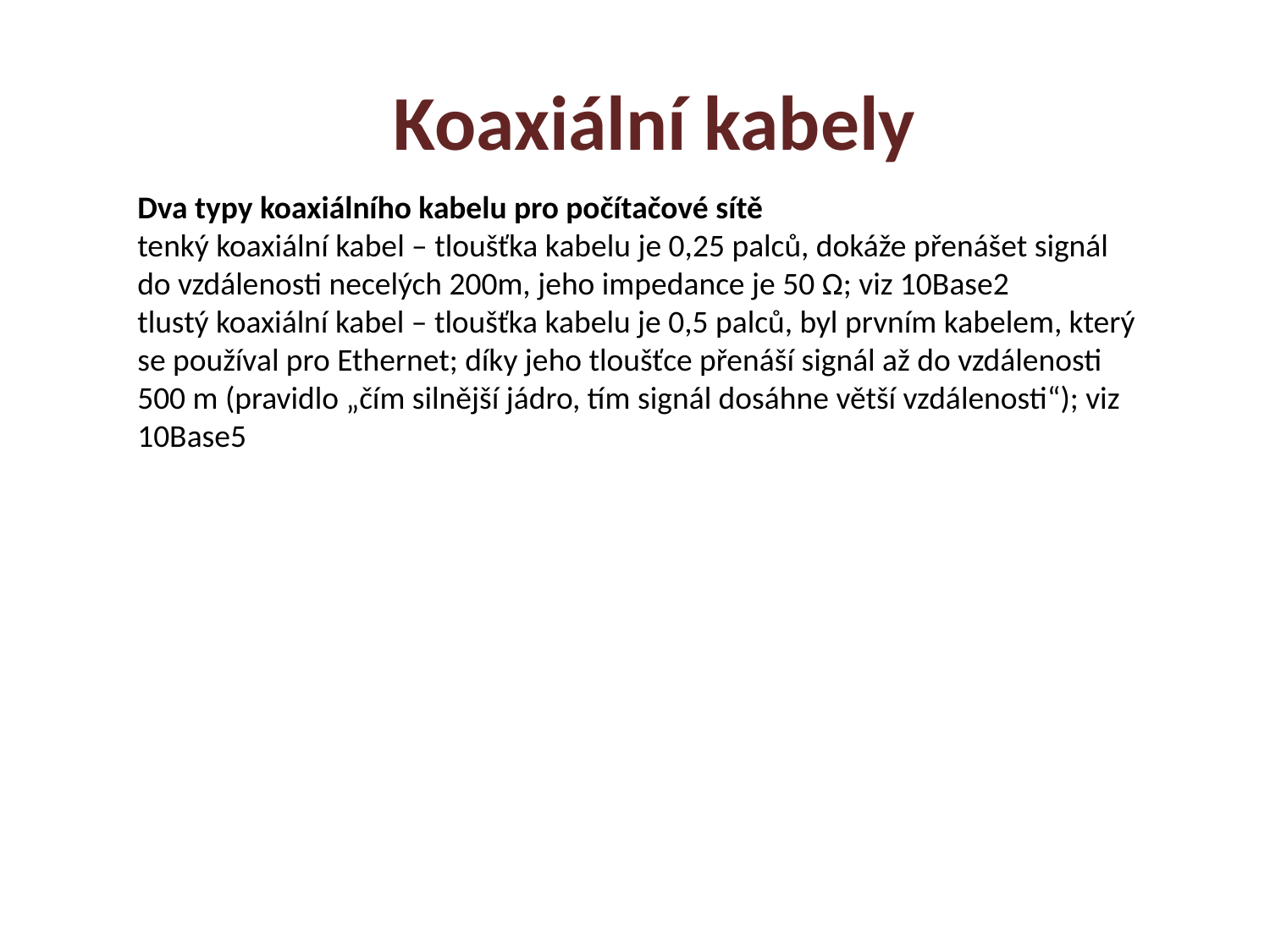

Koaxiální kabely
Dva typy koaxiálního kabelu pro počítačové sítě
tenký koaxiální kabel – tloušťka kabelu je 0,25 palců, dokáže přenášet signál do vzdálenosti necelých 200m, jeho impedance je 50 Ω; viz 10Base2
tlustý koaxiální kabel – tloušťka kabelu je 0,5 palců, byl prvním kabelem, který se používal pro Ethernet; díky jeho tloušťce přenáší signál až do vzdálenosti 500 m (pravidlo „čím silnější jádro, tím signál dosáhne větší vzdálenosti“); viz 10Base5